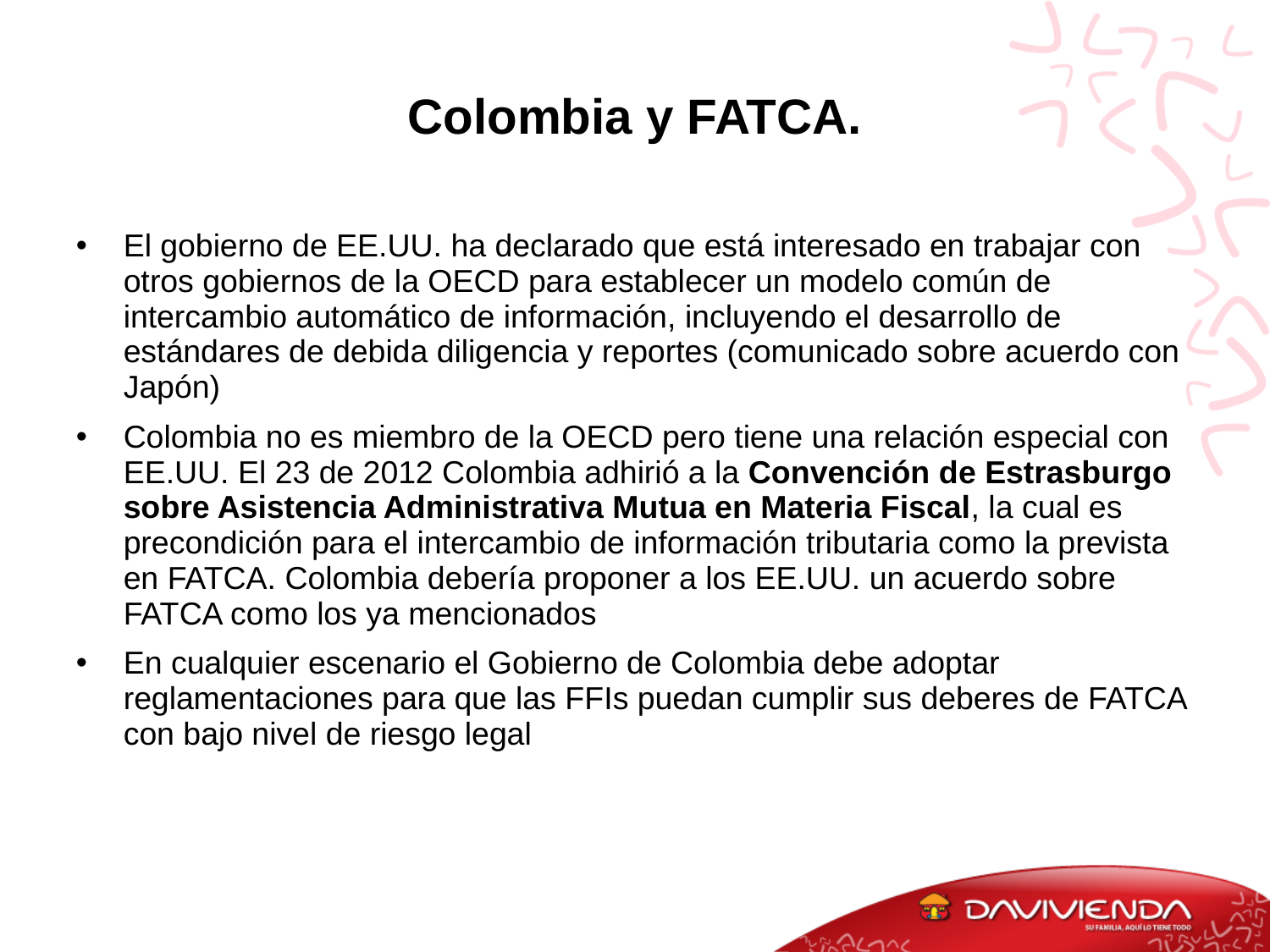

# Colombia y FATCA.
El gobierno de EE.UU. ha declarado que está interesado en trabajar con otros gobiernos de la OECD para establecer un modelo común de intercambio automático de información, incluyendo el desarrollo de estándares de debida diligencia y reportes (comunicado sobre acuerdo con Japón)
Colombia no es miembro de la OECD pero tiene una relación especial con EE.UU. El 23 de 2012 Colombia adhirió a la Convención de Estrasburgo sobre Asistencia Administrativa Mutua en Materia Fiscal, la cual es precondición para el intercambio de información tributaria como la prevista en FATCA. Colombia debería proponer a los EE.UU. un acuerdo sobre FATCA como los ya mencionados
En cualquier escenario el Gobierno de Colombia debe adoptar reglamentaciones para que las FFIs puedan cumplir sus deberes de FATCA con bajo nivel de riesgo legal